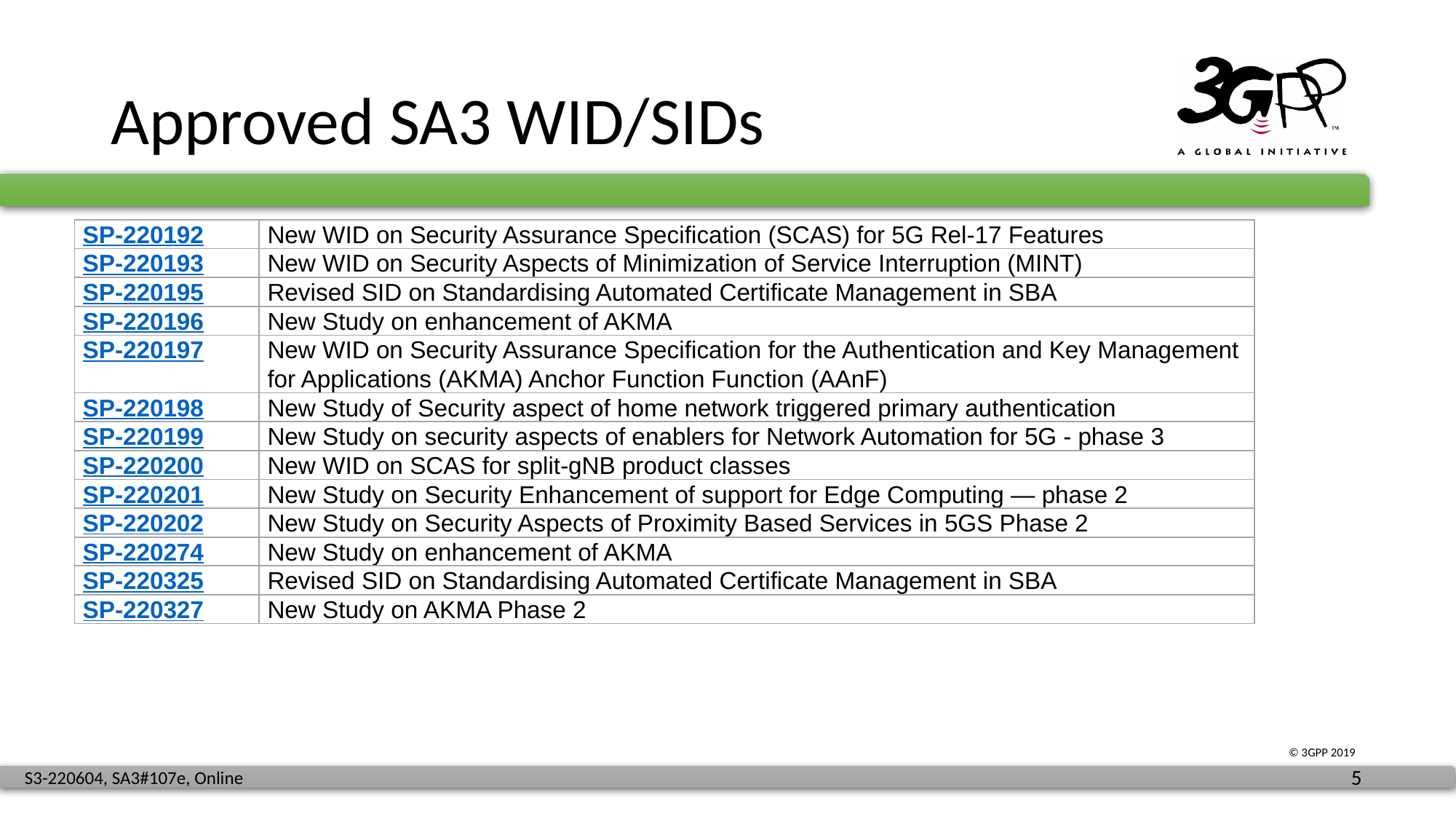

# Approved SA3 WID/SIDs
| SP-220192 | New WID on Security Assurance Specification (SCAS) for 5G Rel-17 Features |
| --- | --- |
| SP-220193 | New WID on Security Aspects of Minimization of Service Interruption (MINT) |
| SP-220195 | Revised SID on Standardising Automated Certificate Management in SBA |
| SP-220196 | New Study on enhancement of AKMA |
| SP-220197 | New WID on Security Assurance Specification for the Authentication and Key Management for Applications (AKMA) Anchor Function Function (AAnF) |
| SP-220198 | New Study of Security aspect of home network triggered primary authentication |
| SP-220199 | New Study on security aspects of enablers for Network Automation for 5G - phase 3 |
| SP-220200 | New WID on SCAS for split-gNB product classes |
| SP-220201 | New Study on Security Enhancement of support for Edge Computing — phase 2 |
| SP-220202 | New Study on Security Aspects of Proximity Based Services in 5GS Phase 2 |
| SP-220274 | New Study on enhancement of AKMA |
| SP-220325 | Revised SID on Standardising Automated Certificate Management in SBA |
| SP-220327 | New Study on AKMA Phase 2 |